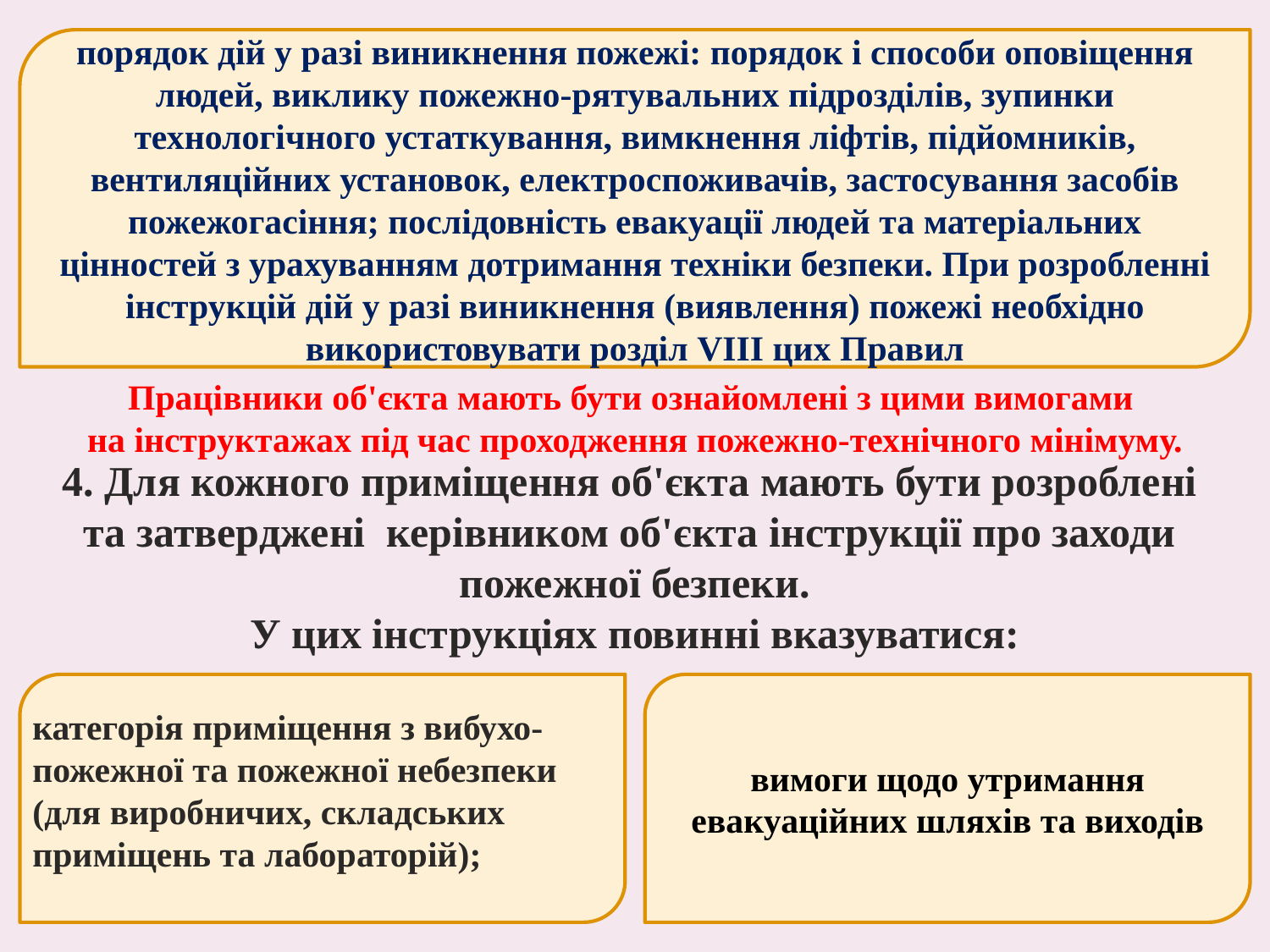

порядок дій у разі виникнення пожежі: порядок і способи оповіщення людей, виклику пожежно-рятувальних підрозділів, зупинки технологічного устаткування, вимкнення ліфтів, підйомників, вентиляційних установок, електроспоживачів, застосування засобів пожежогасіння; послідовність евакуації людей та матеріальних цінностей з урахуванням дотримання техніки безпеки. При розробленні інструкцій дій у разі виникнення (виявлення) пожежі необхідно використовувати розділ VIII цих Правил
Працівники об'єкта мають бути ознайомлені з цими вимогами
на інструктажах під час проходження пожежно-технічного мінімуму.
4. Для кожного приміщення об'єкта мають бути розроблені
та затверджені  керівником об'єкта інструкції про заходи
пожежної безпеки.
У цих інструкціях повинні вказуватися:

вимоги щодо утримання евакуаційних шляхів та виходів
категорія приміщення з вибухо-пожежної та пожежної небезпеки (для виробничих, складських приміщень та лабораторій);